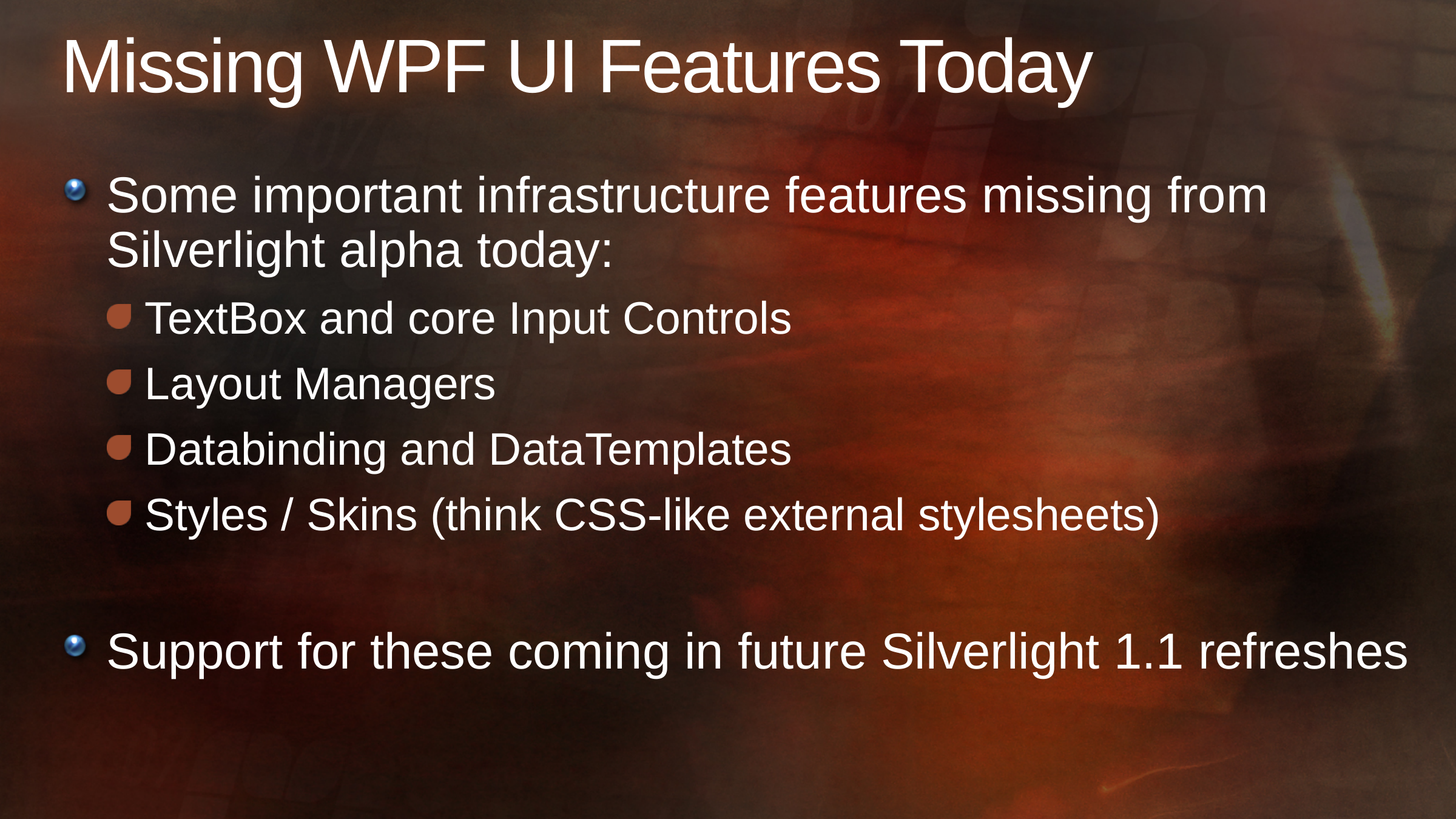

# Missing WPF UI Features Today
Some important infrastructure features missing from Silverlight alpha today:
TextBox and core Input Controls
Layout Managers
Databinding and DataTemplates
Styles / Skins (think CSS-like external stylesheets)

Support for these coming in future Silverlight 1.1 refreshes